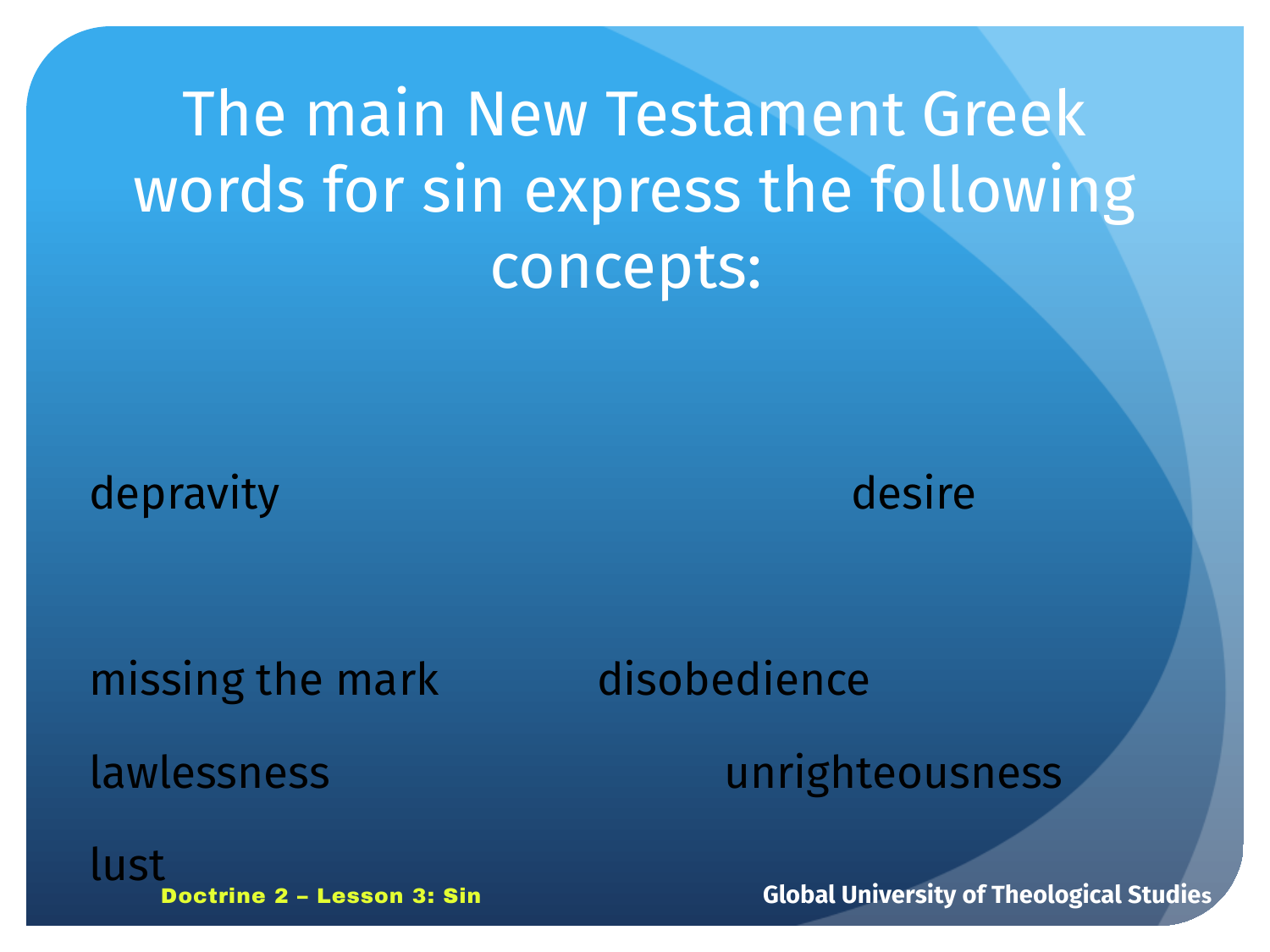

The main New Testament Greek words for sin express the following concepts:
depravity 					desire
missing the mark 		disobedience
lawlessness 				unrighteousness
lust
Doctrine 2 – Lesson 3: Sin                                     Global University of Theological Studies